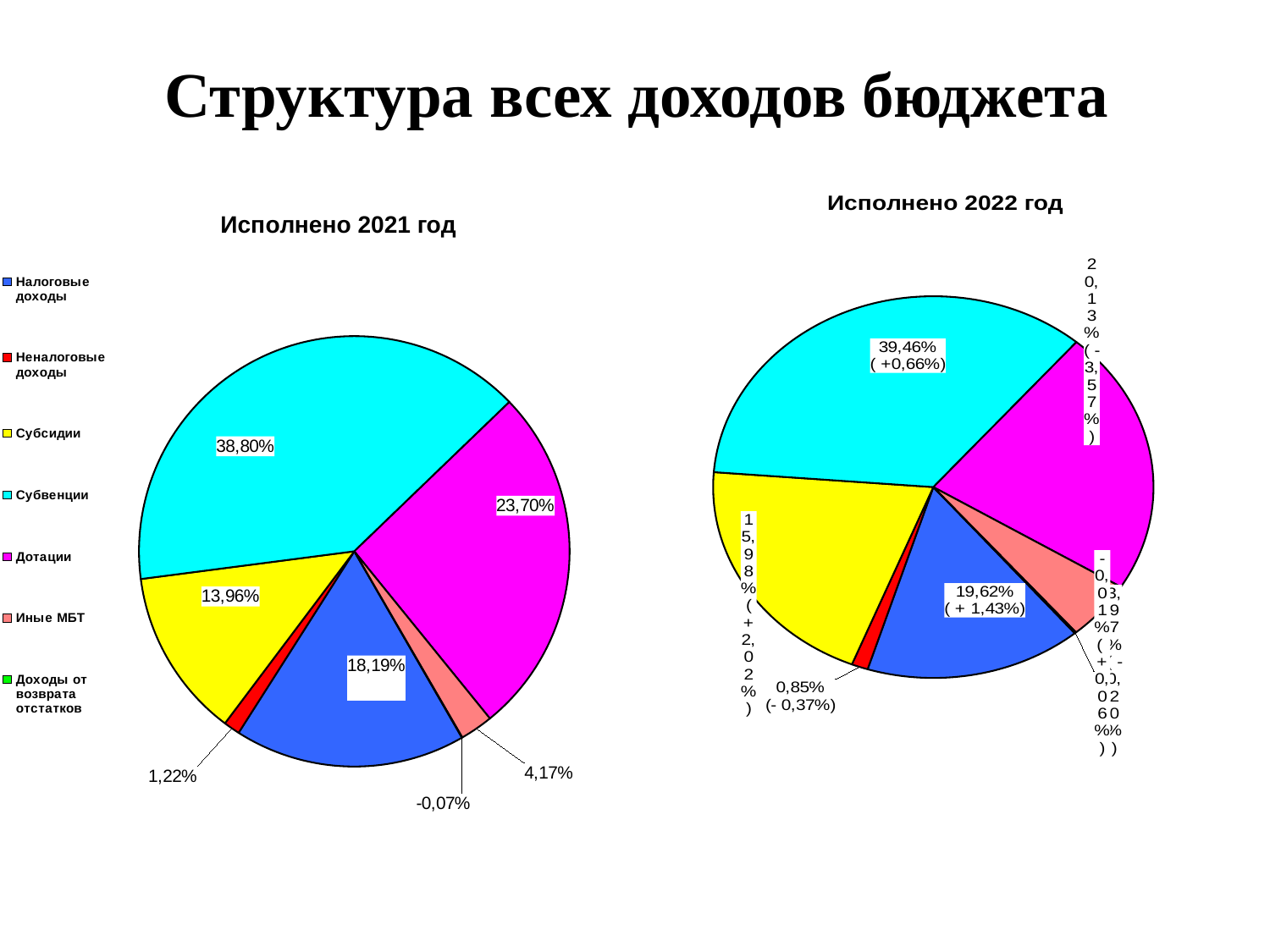

Структура всех доходов бюджета

### Chart: Исполнено 2021 год

| Category | Исполнено 2019 год |
|---|---|
| Налоговые доходы | 0.1736 |
| Неналоговые доходы | 0.012300000000000005 |
| Субсидии | 0.1268 |
| Субвенции | 0.39850000000000035 |
| Дотации | 0.2636 |
| Иные МБТ | 0.0248 |
| Доходы от возврата отстатков | 0.00030000000000000024 |

### Chart:
Исполнено 2022 год

| Category | Исполнено 2020 год |
|---|---|

### Chart: Исполнено 2018 год

| Category |
|---|